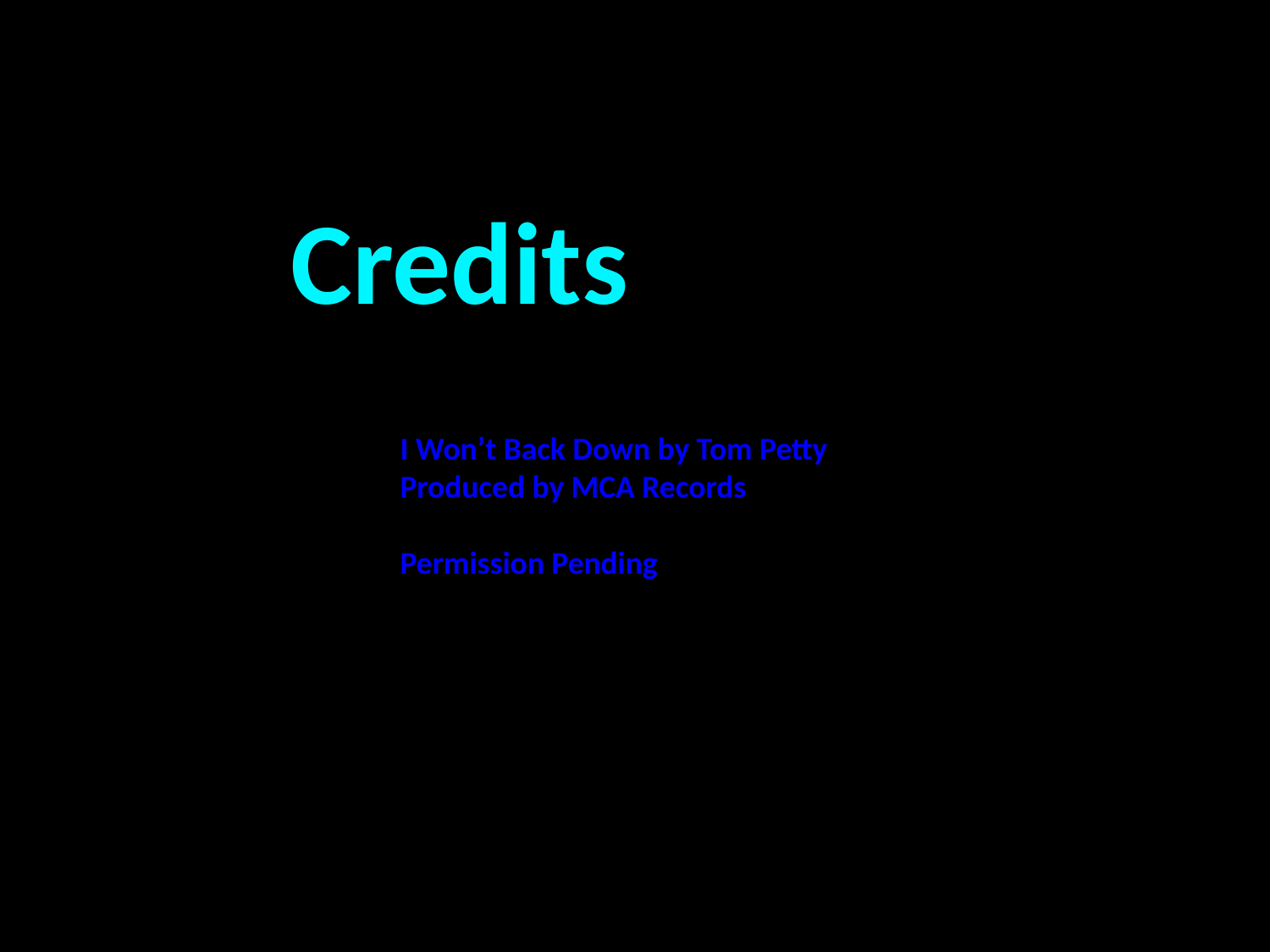

Credits
I Won’t Back Down by Tom Petty
Produced by MCA Records

Permission Pending